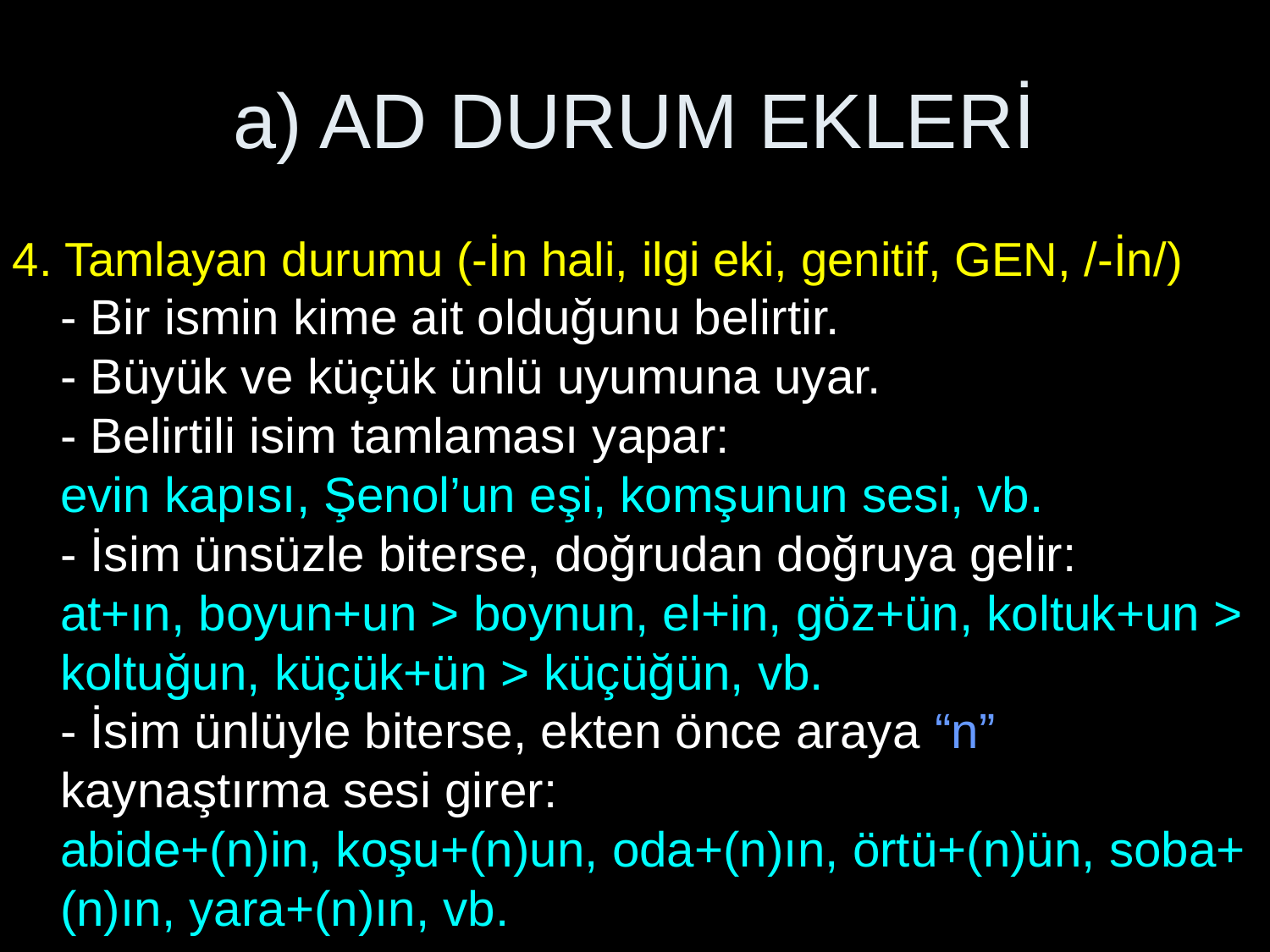

# a) AD DURUM EKLERİ
4. Tamlayan durumu (-İn hali, ilgi eki, genitif, GEN, /-İn/)
- Bir ismin kime ait olduğunu belirtir.
- Büyük ve küçük ünlü uyumuna uyar.
- Belirtili isim tamlaması yapar:
evin kapısı, Şenol’un eşi, komşunun sesi, vb.
- İsim ünsüzle biterse, doğrudan doğruya gelir:
at+ın, boyun+un > boynun, el+in, göz+ün, koltuk+un > koltuğun, küçük+ün > küçüğün, vb.
- İsim ünlüyle biterse, ekten önce araya “n” kaynaştırma sesi girer:
abide+(n)in, koşu+(n)un, oda+(n)ın, örtü+(n)ün, soba+(n)ın, yara+(n)ın, vb.